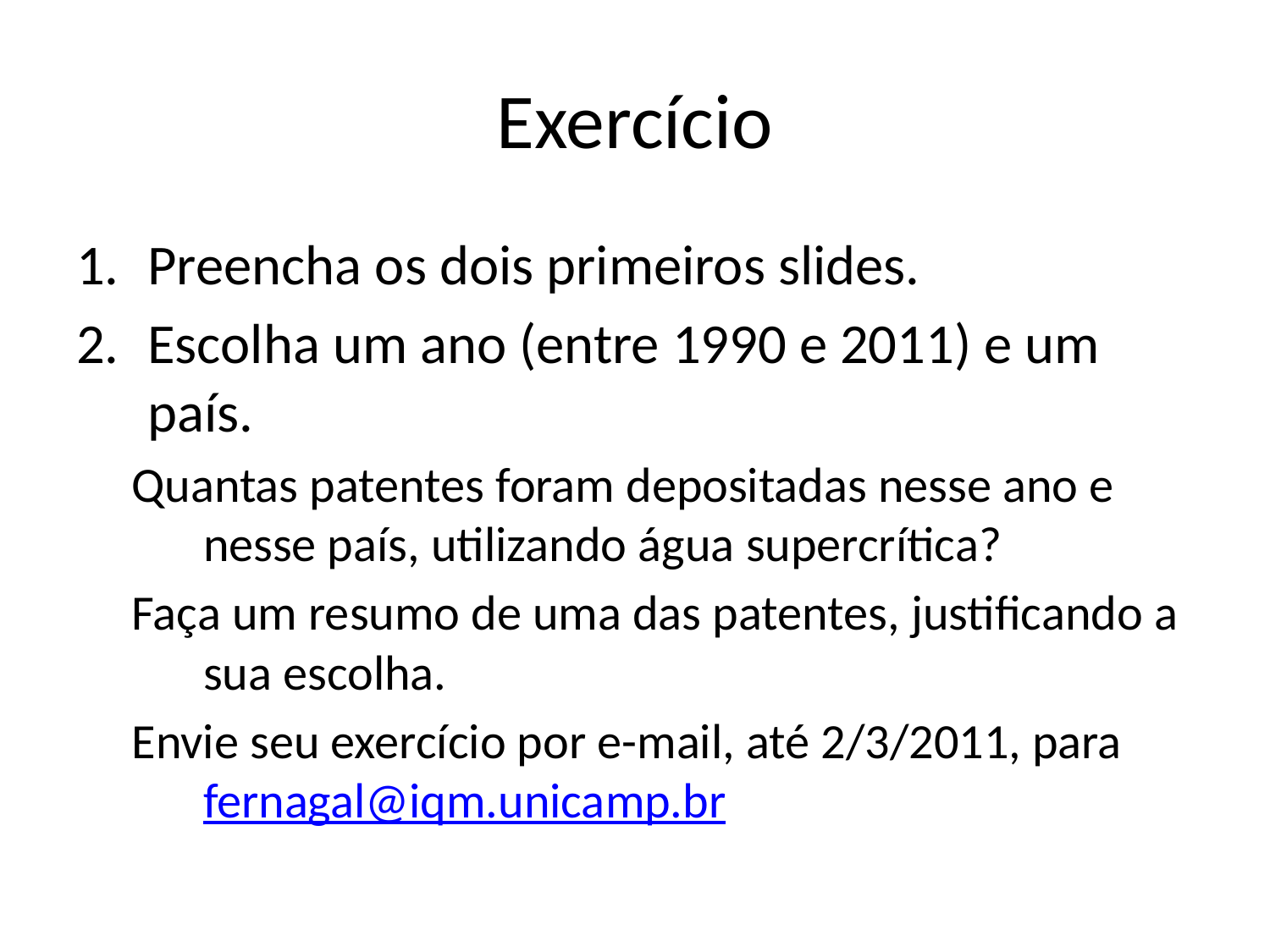

# Exercício
Preencha os dois primeiros slides.
Escolha um ano (entre 1990 e 2011) e um país.
Quantas patentes foram depositadas nesse ano e nesse país, utilizando água supercrítica?
Faça um resumo de uma das patentes, justificando a sua escolha.
Envie seu exercício por e-mail, até 2/3/2011, para fernagal@iqm.unicamp.br